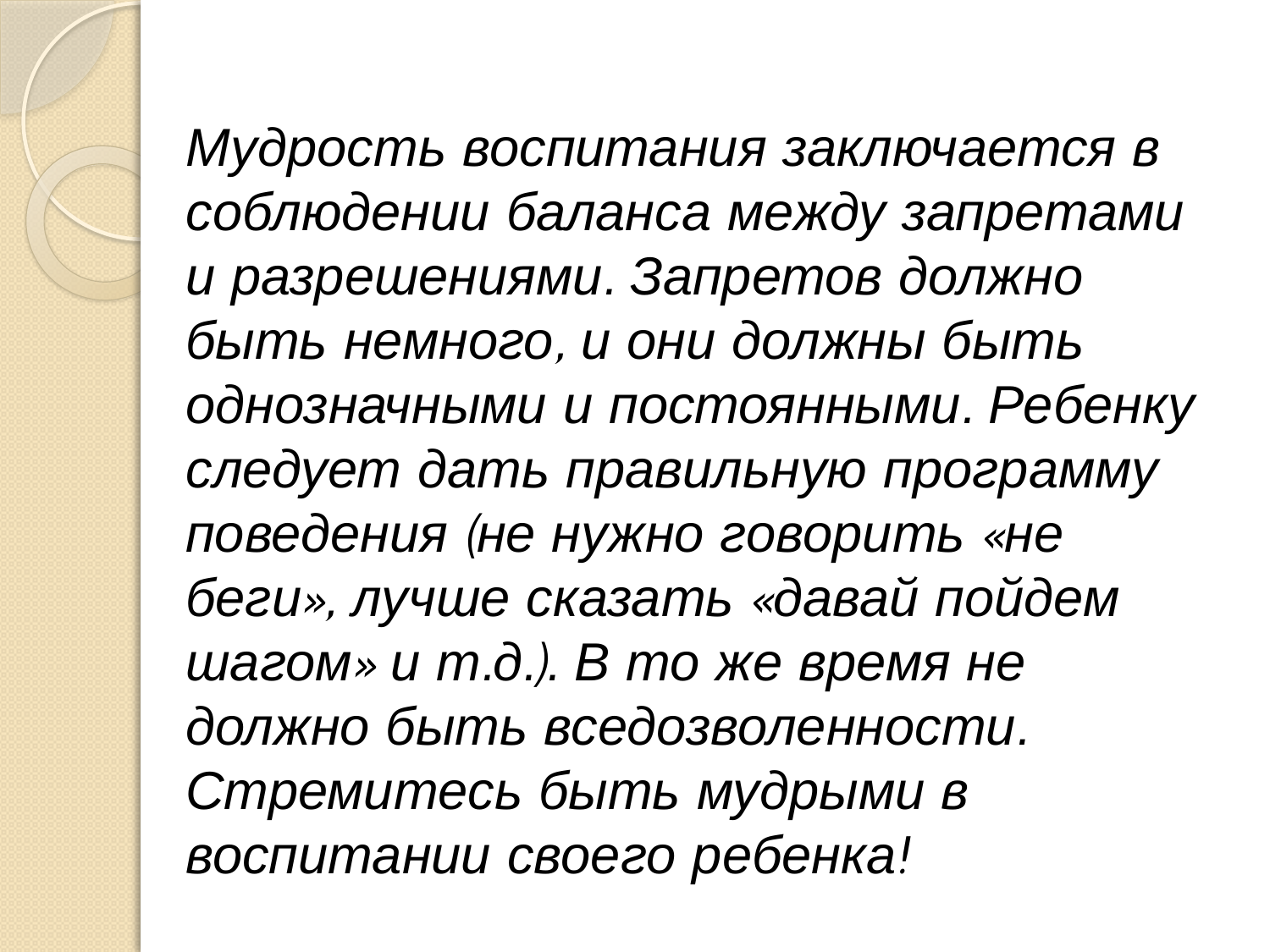

#
	Мудрость воспитания заключается в соблюдении баланса между запретами и разрешениями. Запретов должно быть немного, и они должны быть однозначными и постоянными. Ребенку следует дать правильную программу поведения (не нужно говорить «не беги», лучше сказать «давай пойдем шагом» и т.д.). В то же время не должно быть вседозволенности. Стремитесь быть мудрыми в воспитании своего ребенка!